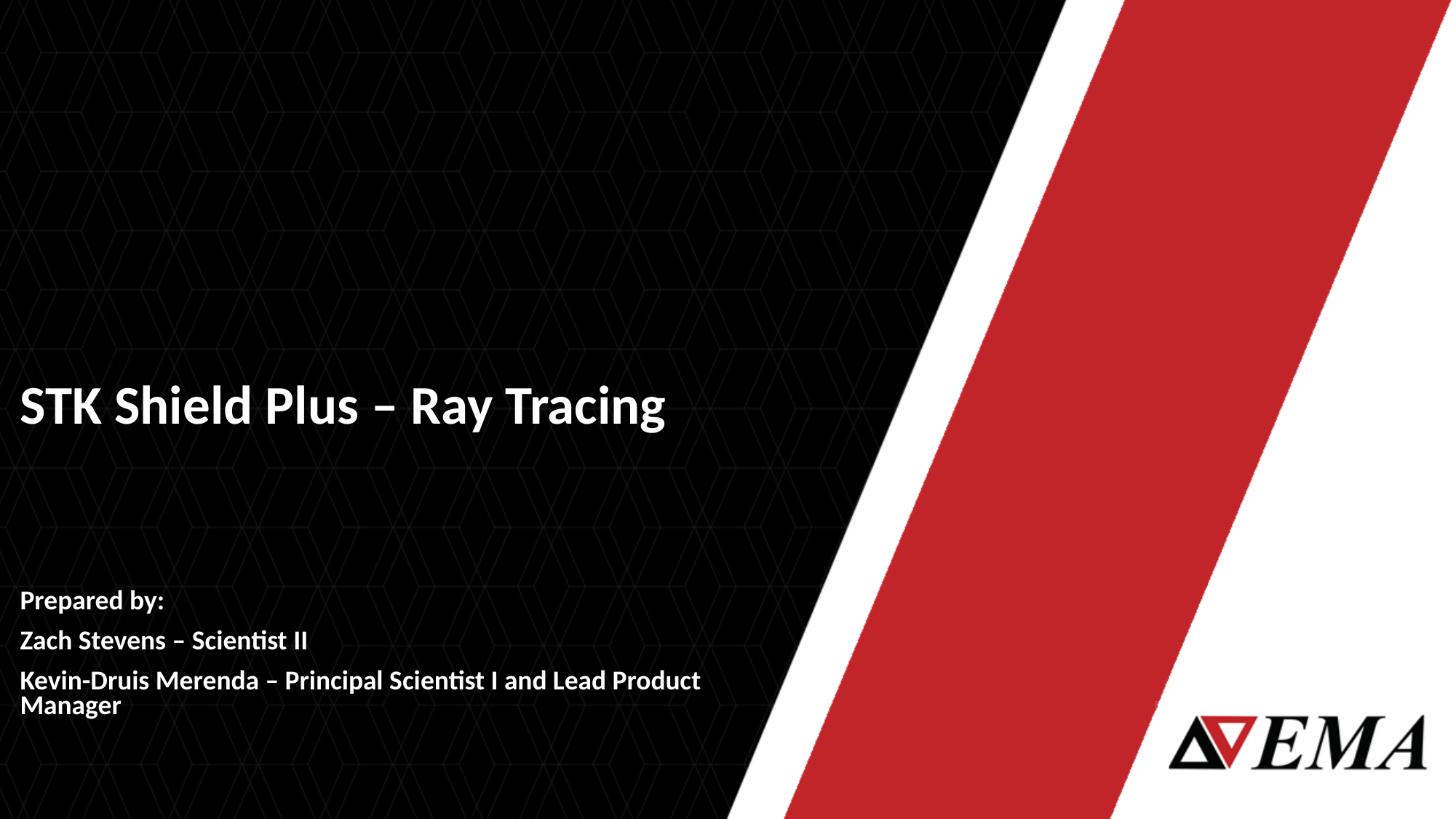

STK Shield Plus – Ray Tracing
Prepared by:
Zach Stevens – Scientist II
Kevin-Druis Merenda – Principal Scientist I and Lead Product Manager